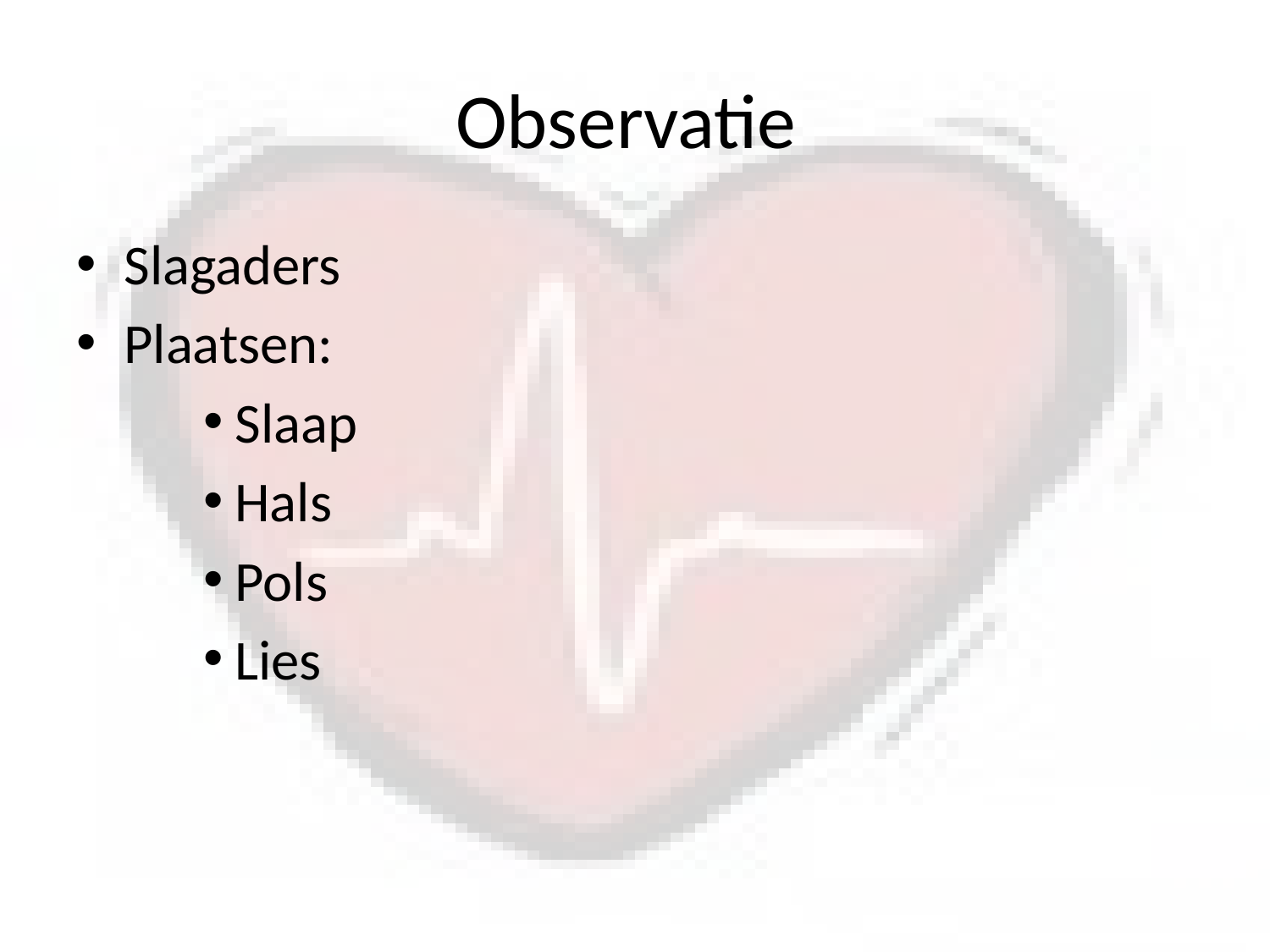

# Observatie
Slagaders
Plaatsen:
Slaap
Hals
Pols
Lies